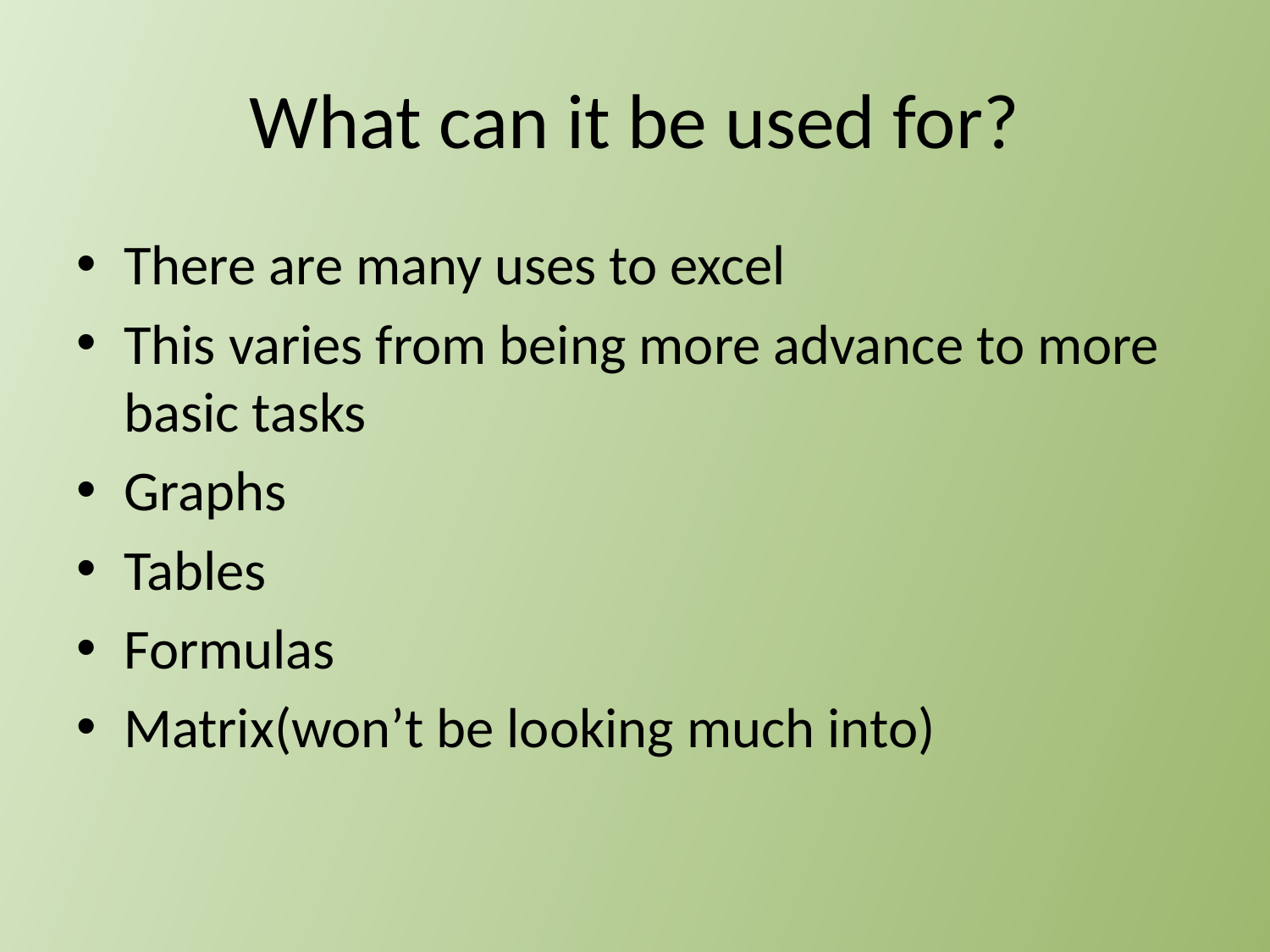

# What can it be used for?
There are many uses to excel
This varies from being more advance to more basic tasks
Graphs
Tables
Formulas
Matrix(won’t be looking much into)